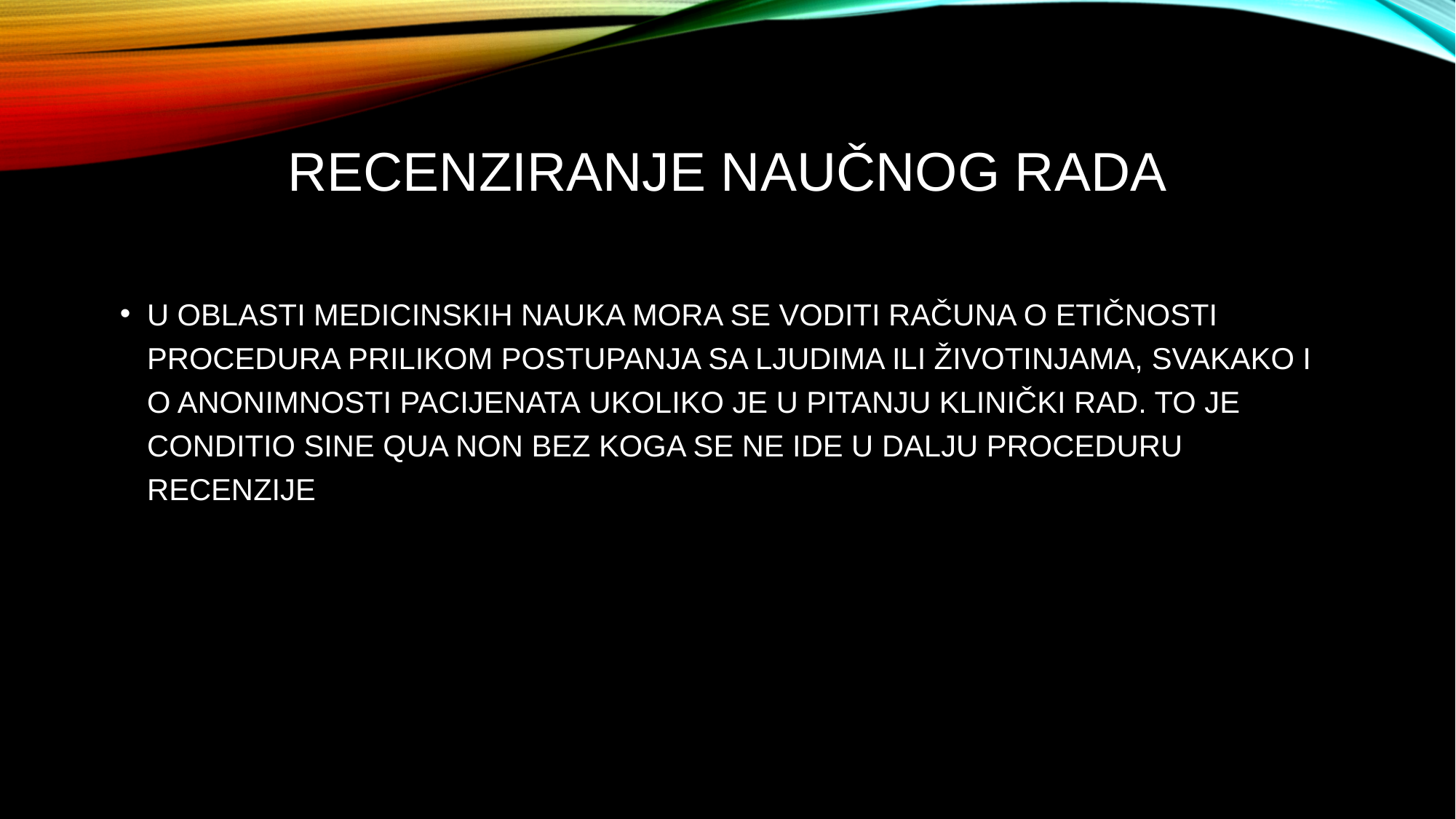

RECENZIRANJE NAUČNOG RADA
U oblasti medicinskih nauka mora se voditi računa o etičnosti procedura prilikom postupanja sa ljudima ili životinjama, SVAKAKO i o anonimnosti pacijenata UKOLIKO JE U PITANJU KLINIČKI RAD. TO JE CONDITIO SINE QUA NON BEZ KOGA SE NE IDE U DALJU PROCEDURU RECENZIJE